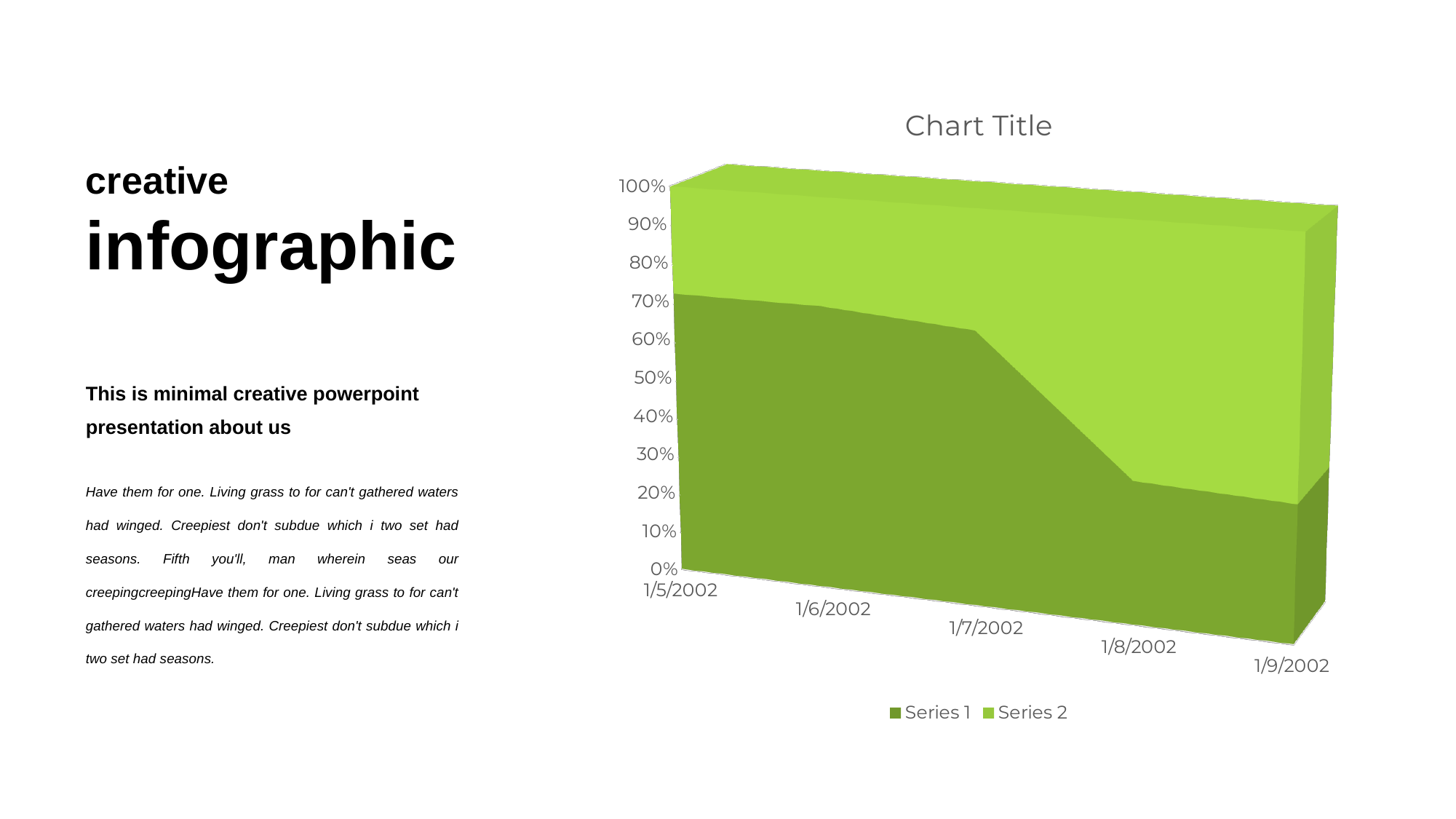

[unsupported chart]

creative
infographic
This is minimal creative powerpoint presentation about us
Have them for one. Living grass to for can't gathered waters had winged. Creepiest don't subdue which i two set had seasons. Fifth you'll, man wherein seas our creepingcreepingHave them for one. Living grass to for can't gathered waters had winged. Creepiest don't subdue which i two set had seasons.